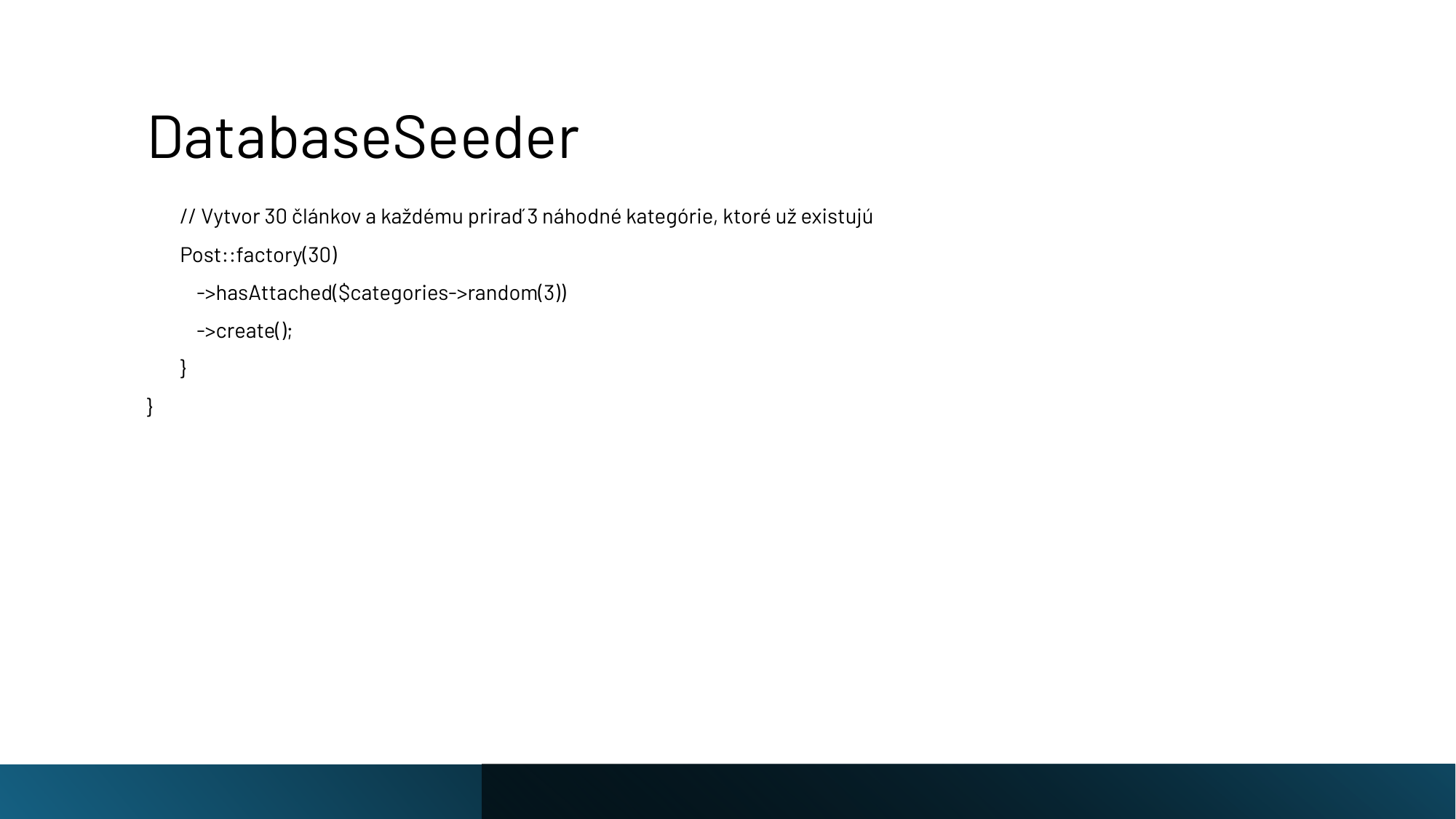

# DatabaseSeeder
        // Vytvor 30 článkov a každému priraď 3 náhodné kategórie, ktoré už existujú
        Post::factory(30)
            ->hasAttached($categories->random(3))
            ->create();
        }
}